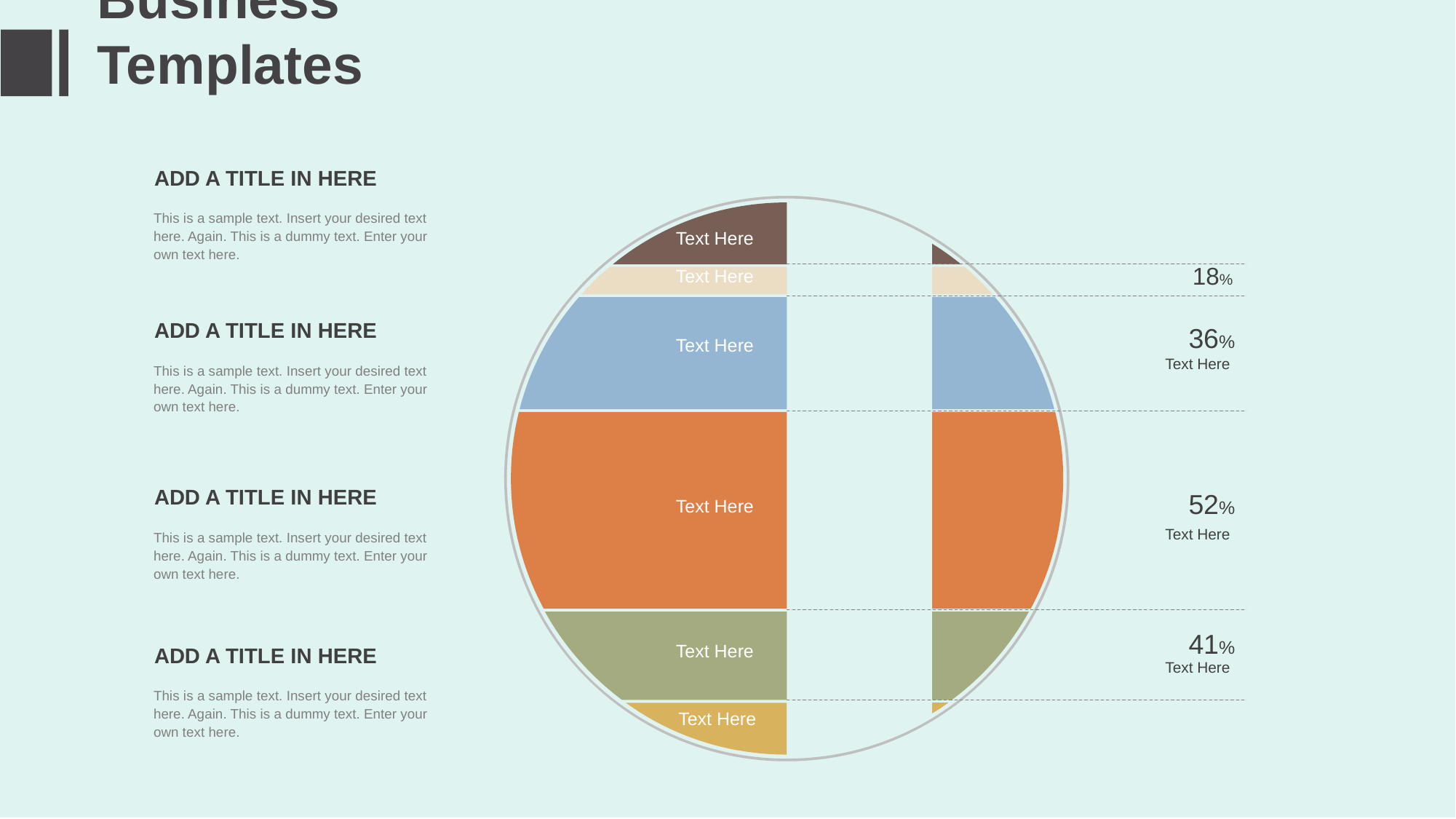

ADD A TITLE IN HERE
This is a sample text. Insert your desired text here. Again. This is a dummy text. Enter your own text here.

Text Here
18%
Text Here

36%
ADD A TITLE IN HERE
This is a sample text. Insert your desired text here. Again. This is a dummy text. Enter your own text here.
Text Here
Text Here

52%
ADD A TITLE IN HERE
This is a sample text. Insert your desired text here. Again. This is a dummy text. Enter your own text here.
Text Here
Text Here

41%
Text Here
ADD A TITLE IN HERE
This is a sample text. Insert your desired text here. Again. This is a dummy text. Enter your own text here.
Text Here

Text Here